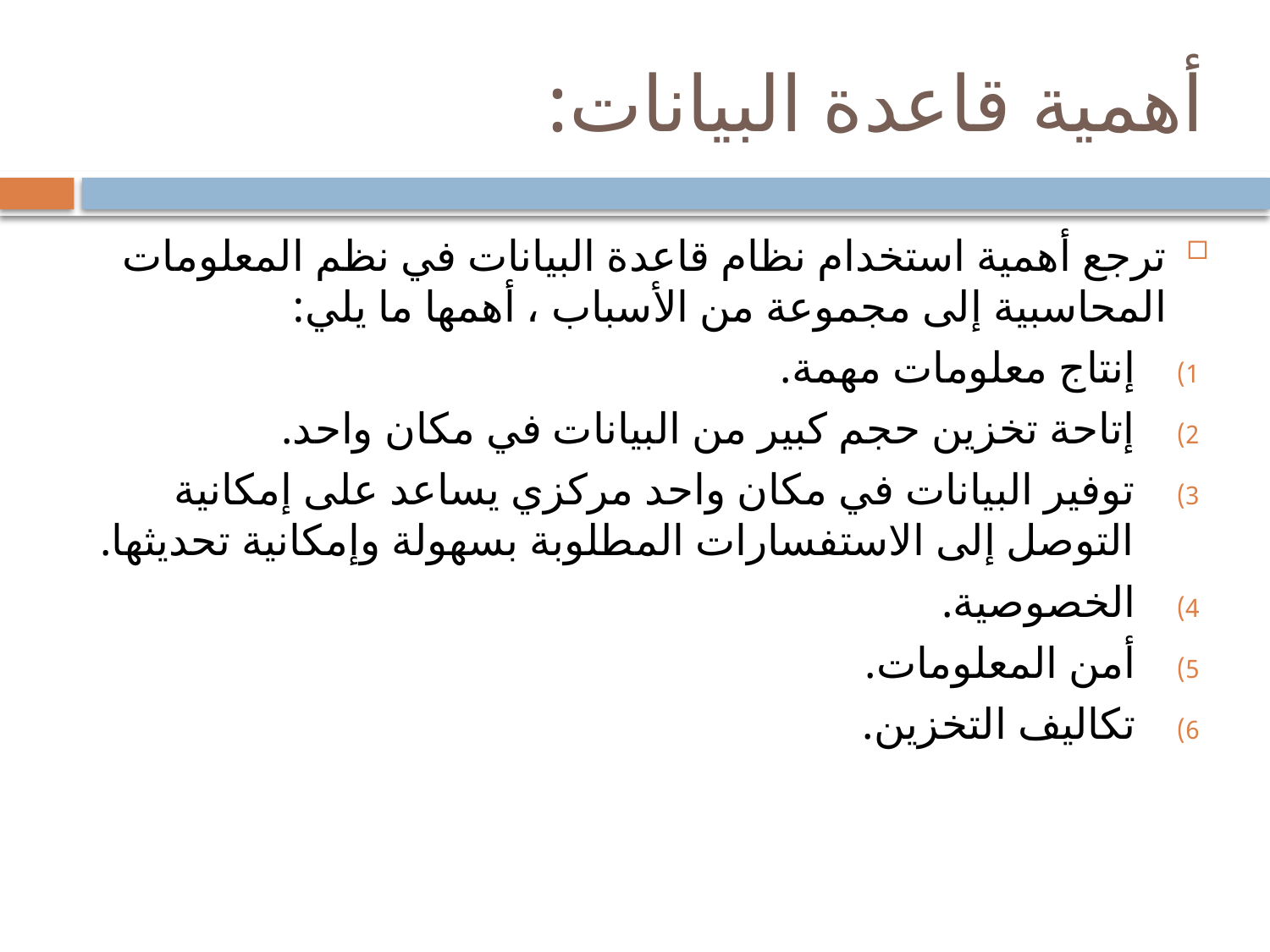

# أهمية قاعدة البيانات:
ترجع أهمية استخدام نظام قاعدة البيانات في نظم المعلومات المحاسبية إلى مجموعة من الأسباب ، أهمها ما يلي:
إنتاج معلومات مهمة.
إتاحة تخزين حجم كبير من البيانات في مكان واحد.
توفير البيانات في مكان واحد مركزي يساعد على إمكانية التوصل إلى الاستفسارات المطلوبة بسهولة وإمكانية تحديثها.
الخصوصية.
أمن المعلومات.
تكاليف التخزين.